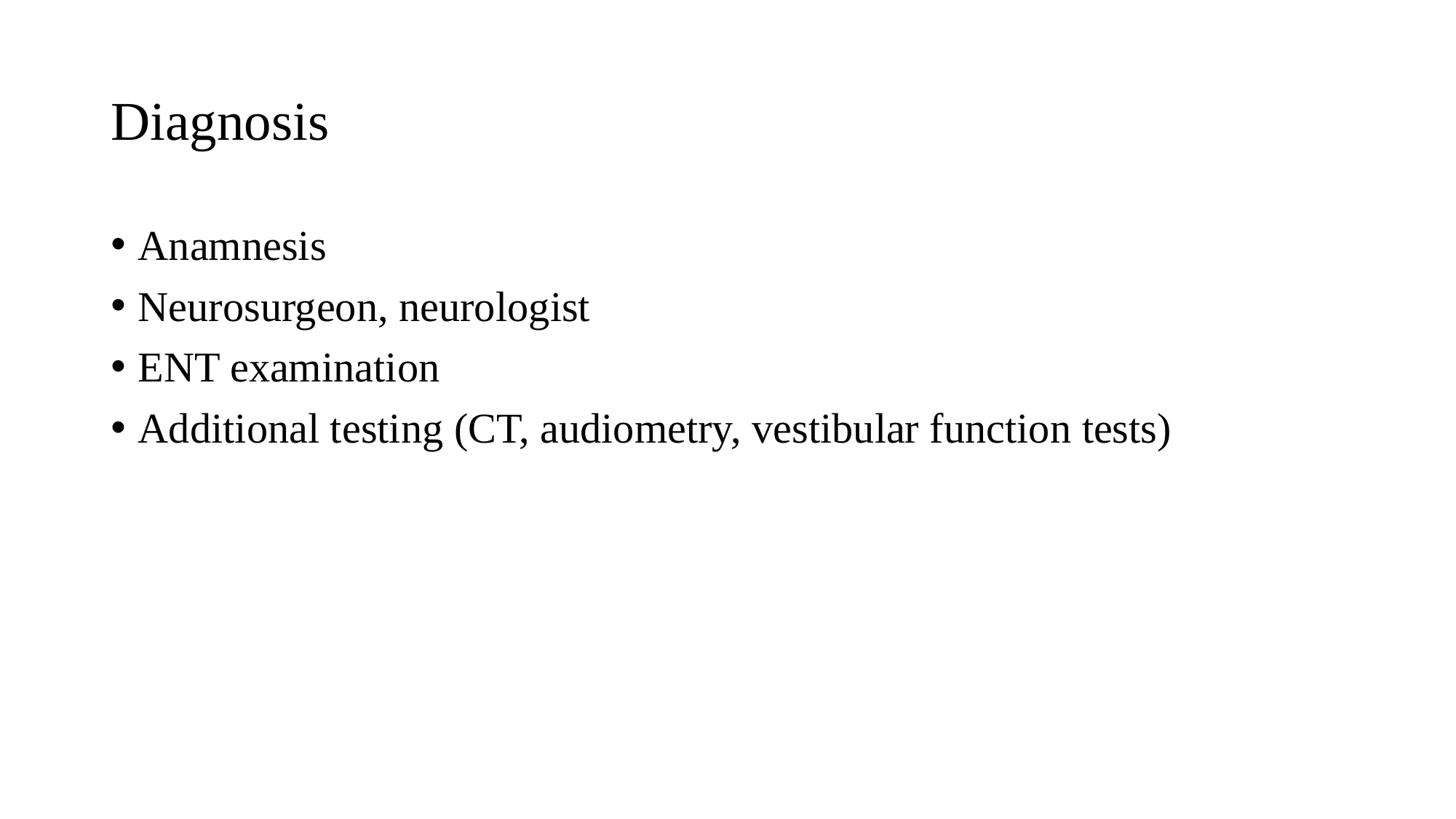

# Diagnosis
Anamnesis
Neurosurgeon, neurologist
ENT examination
Additional testing (CT, audiometry, vestibular function tests)